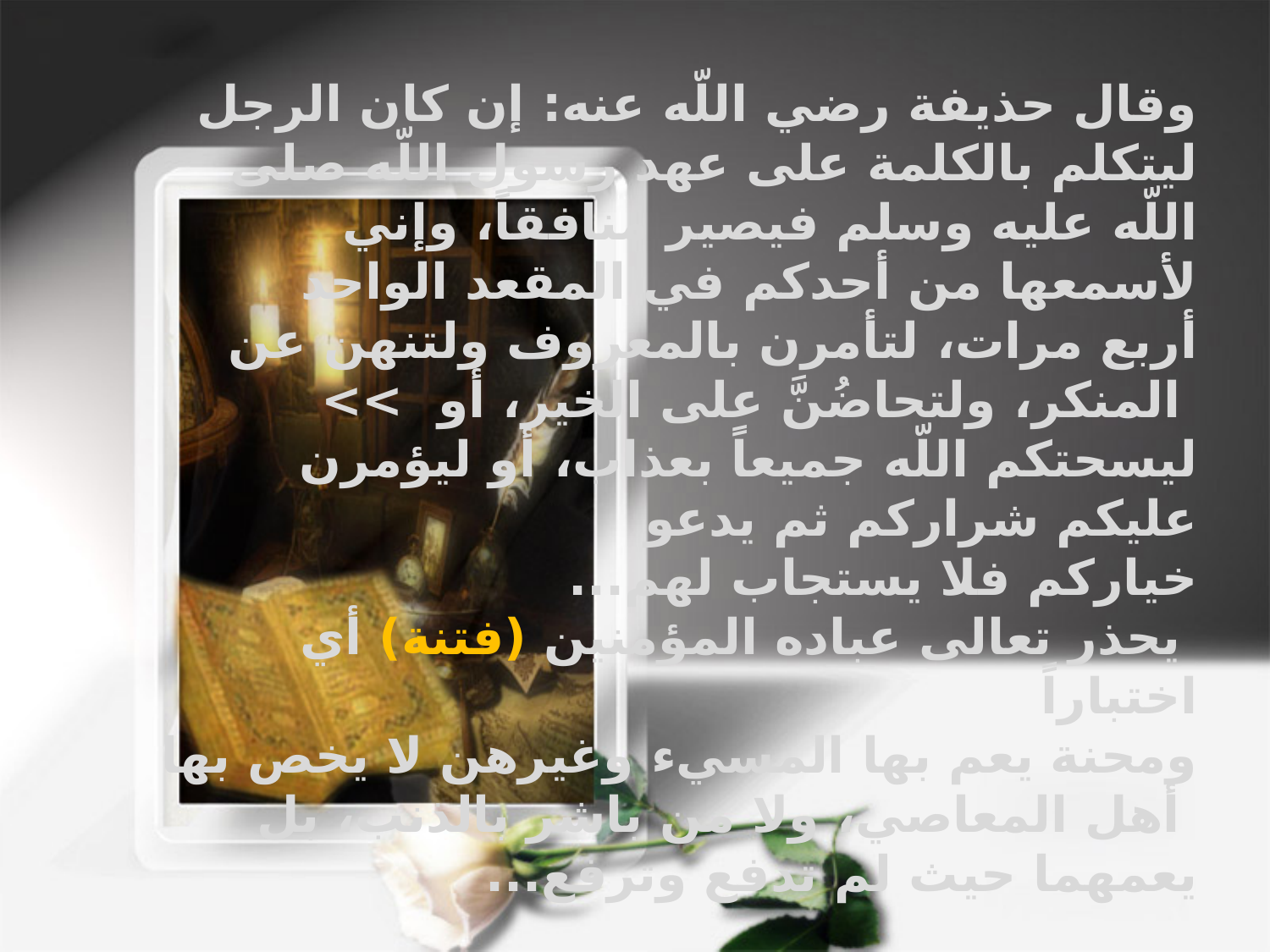

وقال حذيفة رضي اللّه عنه: إن كان الرجل ليتكلم بالكلمة على عهد رسول اللّه صلى اللّه عليه وسلم فيصير منافقاً، وإني
لأسمعها من أحدكم في المقعد الواحد
أربع مرات، لتأمرن بالمعروف ولتنهن عن
 المنكر، ولتحاضُنَّ على الخير، أو  >>
ليسحتكم اللّه جميعاً بعذاب، أو ليؤمرن
عليكم شراركم ثم يدعو
خياركم فلا يستجاب لهم...
 يحذر تعالى عباده المؤمنين (فتنة) أي اختباراً
ومحنة يعم بها المسيء وغيرهن لا يخص بها
 أهل المعاصي، ولا من باشر بالذنب، بل
يعمهما حيث لم تدفع وترفع...